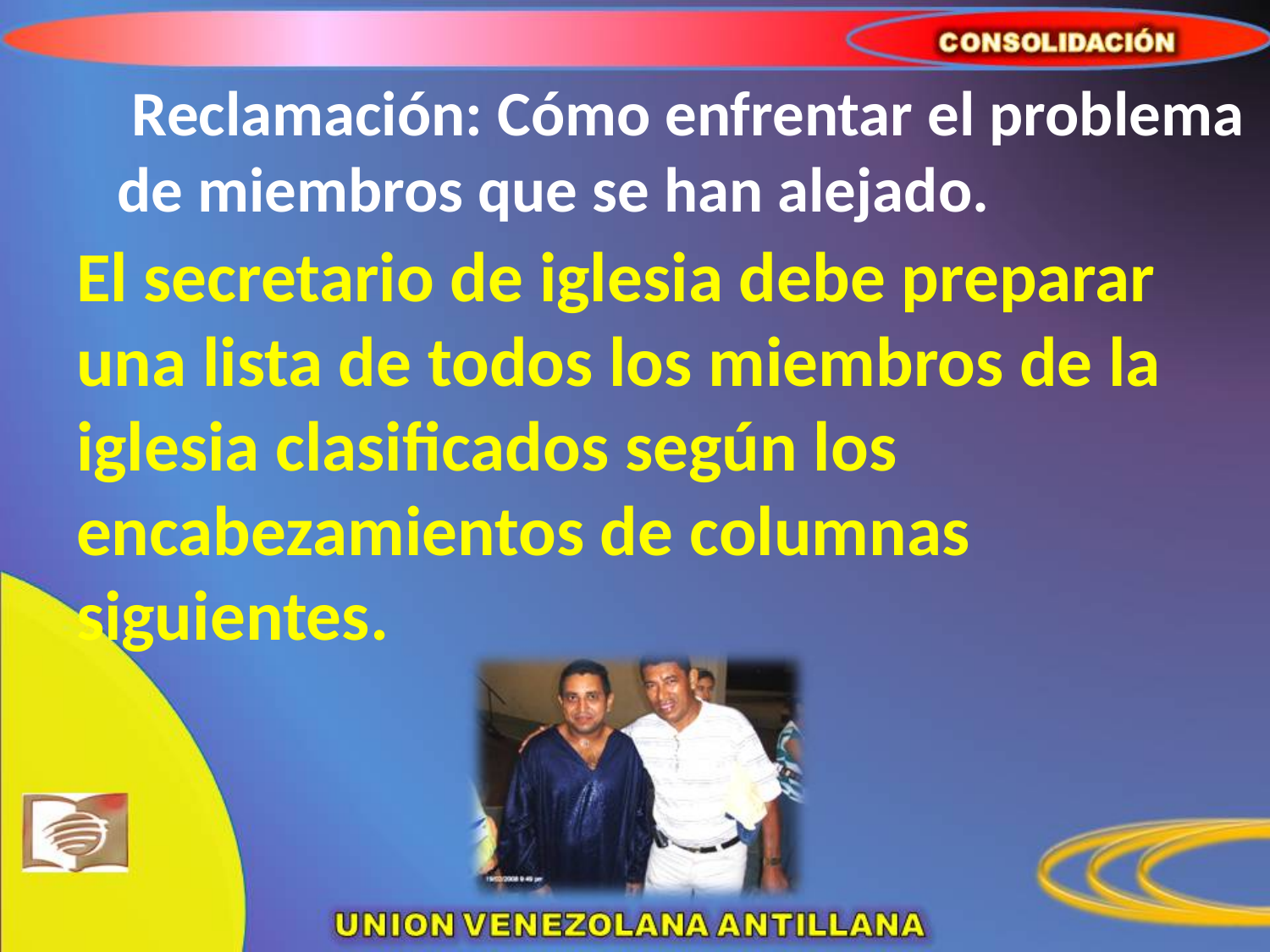

# Reclamación: Cómo enfrentar el problema de miembros que se han alejado.
	El secretario de iglesia debe preparar una lista de todos los miembros de la iglesia clasificados según los encabezamientos de columnas siguientes.